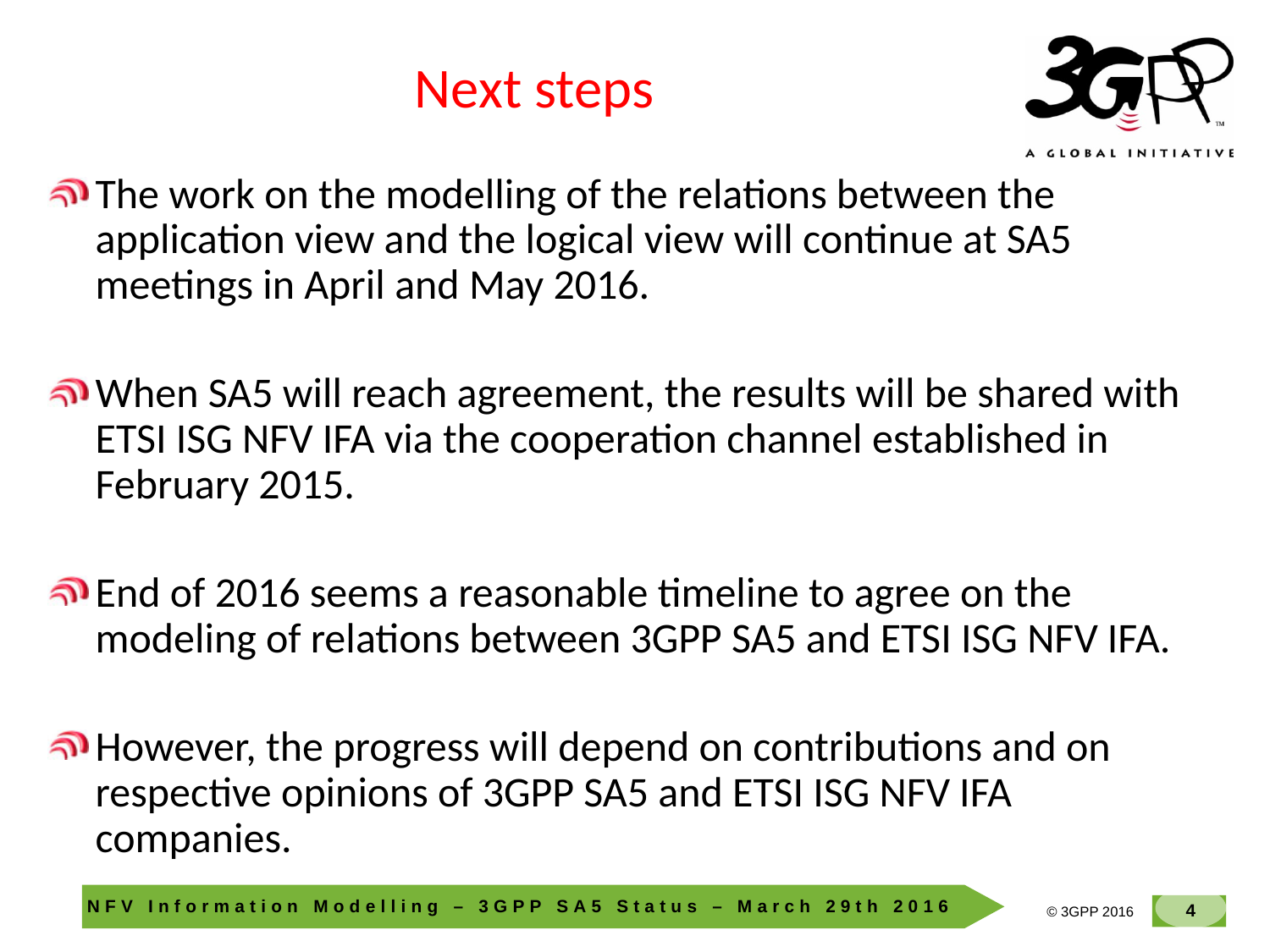

# Next steps
The work on the modelling of the relations between the application view and the logical view will continue at SA5 meetings in April and May 2016.

When SA5 will reach agreement, the results will be shared with ETSI ISG NFV IFA via the cooperation channel established in February 2015.

End of 2016 seems a reasonable timeline to agree on the modeling of relations between 3GPP SA5 and ETSI ISG NFV IFA.

However, the progress will depend on contributions and on respective opinions of 3GPP SA5 and ETSI ISG NFV IFA companies.